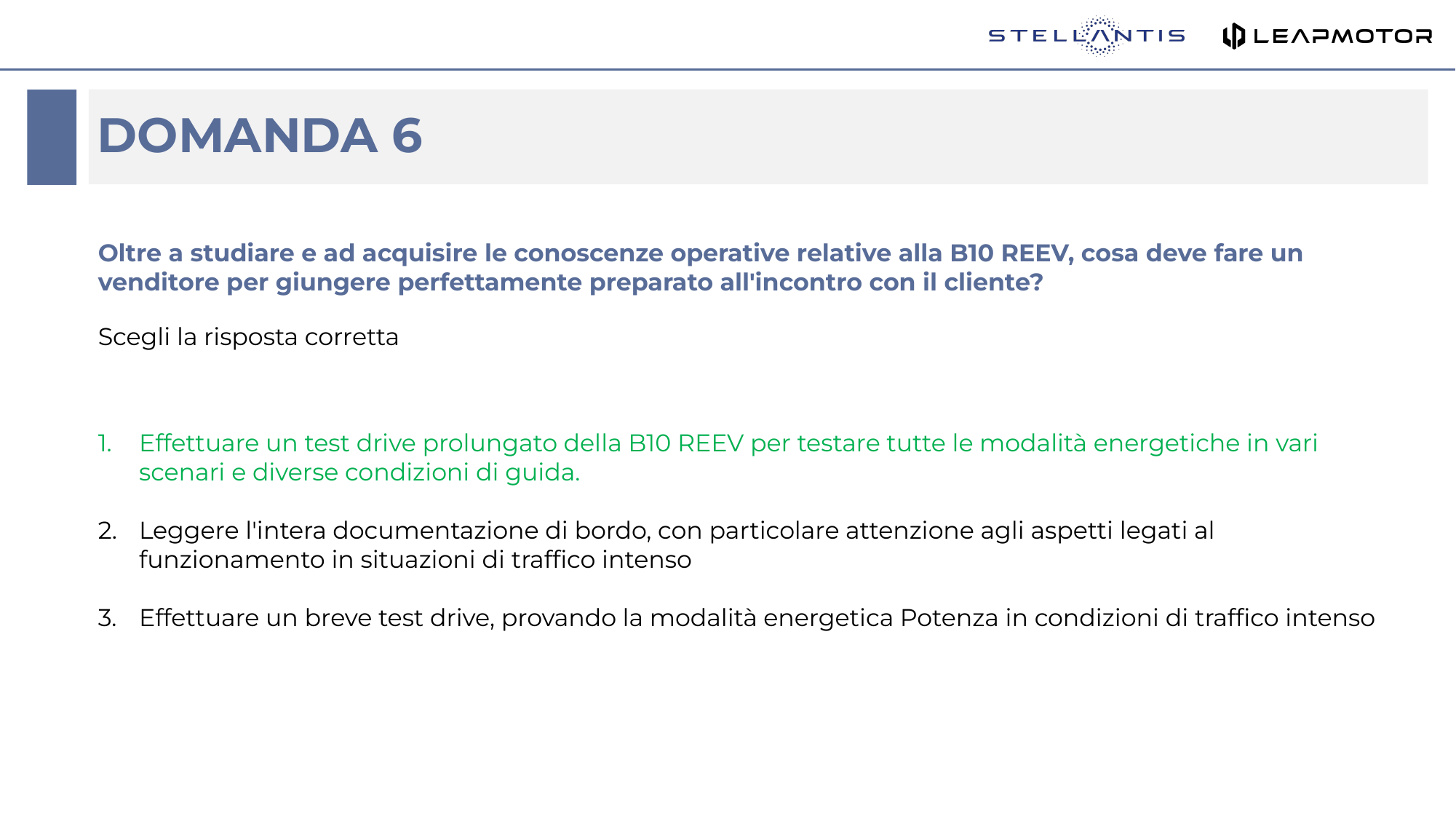

# Domanda 6
Oltre a studiare e ad acquisire le conoscenze operative relative alla B10 REEV, cosa deve fare un venditore per giungere perfettamente preparato all'incontro con il cliente?
Scegli la risposta corretta
Effettuare un test drive prolungato della B10 REEV per testare tutte le modalità energetiche in vari scenari e diverse condizioni di guida.

Leggere l'intera documentazione di bordo, con particolare attenzione agli aspetti legati al funzionamento in situazioni di traffico intenso

Effettuare un breve test drive, provando la modalità energetica Potenza in condizioni di traffico intenso